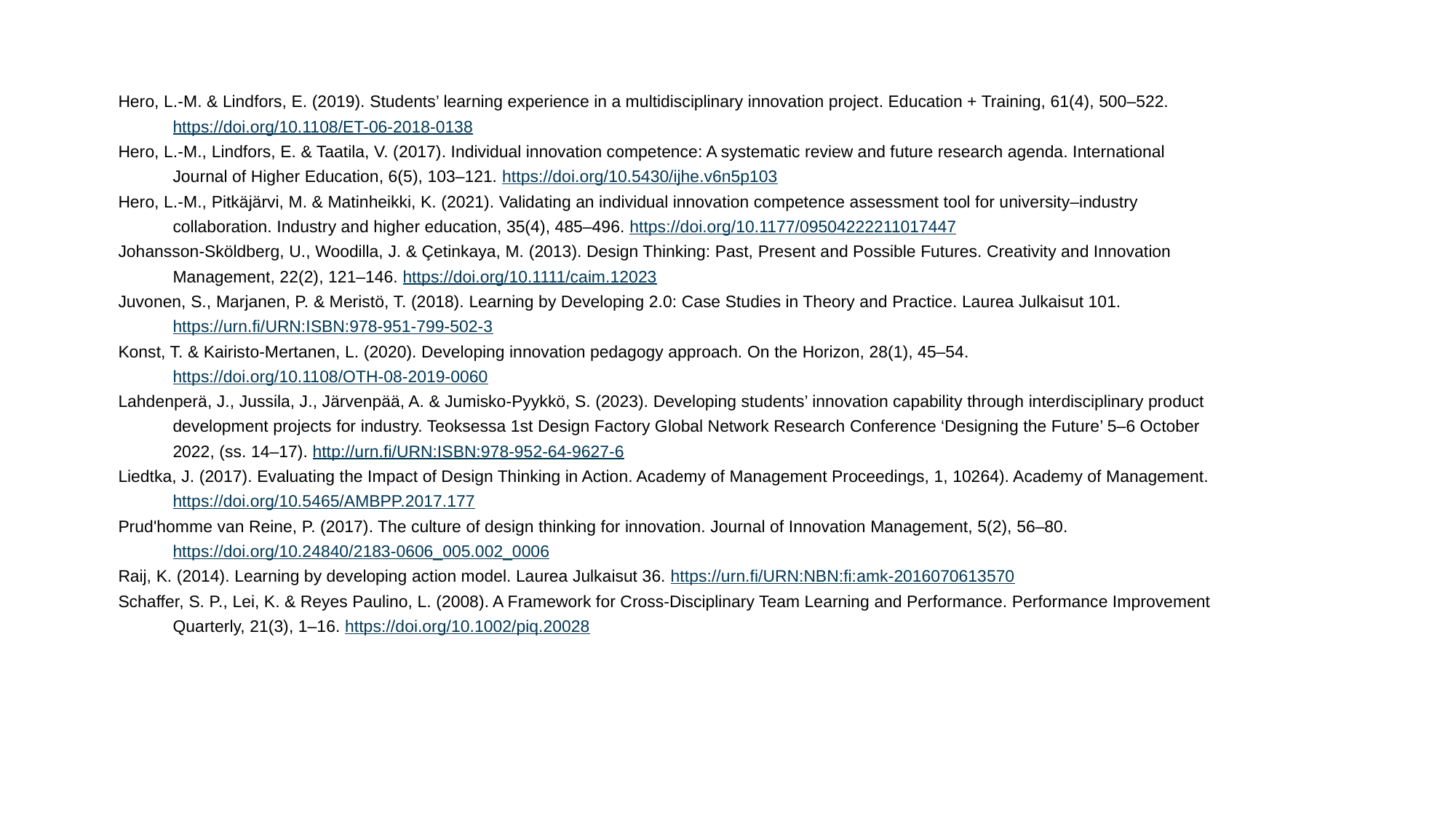

Hero, L.-M. & Lindfors, E. (2019). Students’ learning experience in a multidisciplinary innovation project. Education + Training, 61(4), 500–522. https://doi.org/10.1108/ET-06-2018-0138
Hero, L.-M., Lindfors, E. & Taatila, V. (2017). Individual innovation competence: A systematic review and future research agenda. International Journal of Higher Education, 6(5), 103–121. https://doi.org/10.5430/ijhe.v6n5p103
Hero, L.-M., Pitkäjärvi, M. & Matinheikki, K. (2021). Validating an individual innovation competence assessment tool for university–industry collaboration. Industry and higher education, 35(4), 485–496. https://doi.org/10.1177/09504222211017447
Johansson‐Sköldberg, U., Woodilla, J. & Çetinkaya, M. (2013). Design Thinking: Past, Present and Possible Futures. Creativity and Innovation Management, 22(2), 121–146. https://doi.org/10.1111/caim.12023
Juvonen, S., Marjanen, P. & Meristö, T. (2018). Learning by Developing 2.0: Case Studies in Theory and Practice. Laurea Julkaisut 101. https://urn.fi/URN:ISBN:978-951-799-502-3
Konst, T. & Kairisto-Mertanen, L. (2020). Developing innovation pedagogy approach. On the Horizon, 28(1), 45–54. https://doi.org/10.1108/OTH-08-2019-0060
Lahdenperä, J., Jussila, J., Järvenpää, A. & Jumisko-Pyykkö, S. (2023). Developing students’ innovation capability through interdisciplinary product development projects for industry. Teoksessa 1st Design Factory Global Network Research Conference ‘Designing the Future’ 5–6 October 2022, (ss. 14–17). http://urn.fi/URN:ISBN:978-952-64-9627-6
Liedtka, J. (2017). Evaluating the Impact of Design Thinking in Action. Academy of Management Proceedings, 1, 10264). Academy of Management. https://doi.org/10.5465/AMBPP.2017.177
Prud'homme van Reine, P. (2017). The culture of design thinking for innovation. Journal of Innovation Management, 5(2), 56–80. https://doi.org/10.24840/2183-0606_005.002_0006
Raij, K. (2014). Learning by developing action model. Laurea Julkaisut 36. https://urn.fi/URN:NBN:fi:amk-2016070613570
Schaffer, S. P., Lei, K. & Reyes Paulino, L. (2008). A Framework for Cross-Disciplinary Team Learning and Performance. Performance Improvement Quarterly, 21(3), 1–16. https://doi.org/10.1002/piq.20028